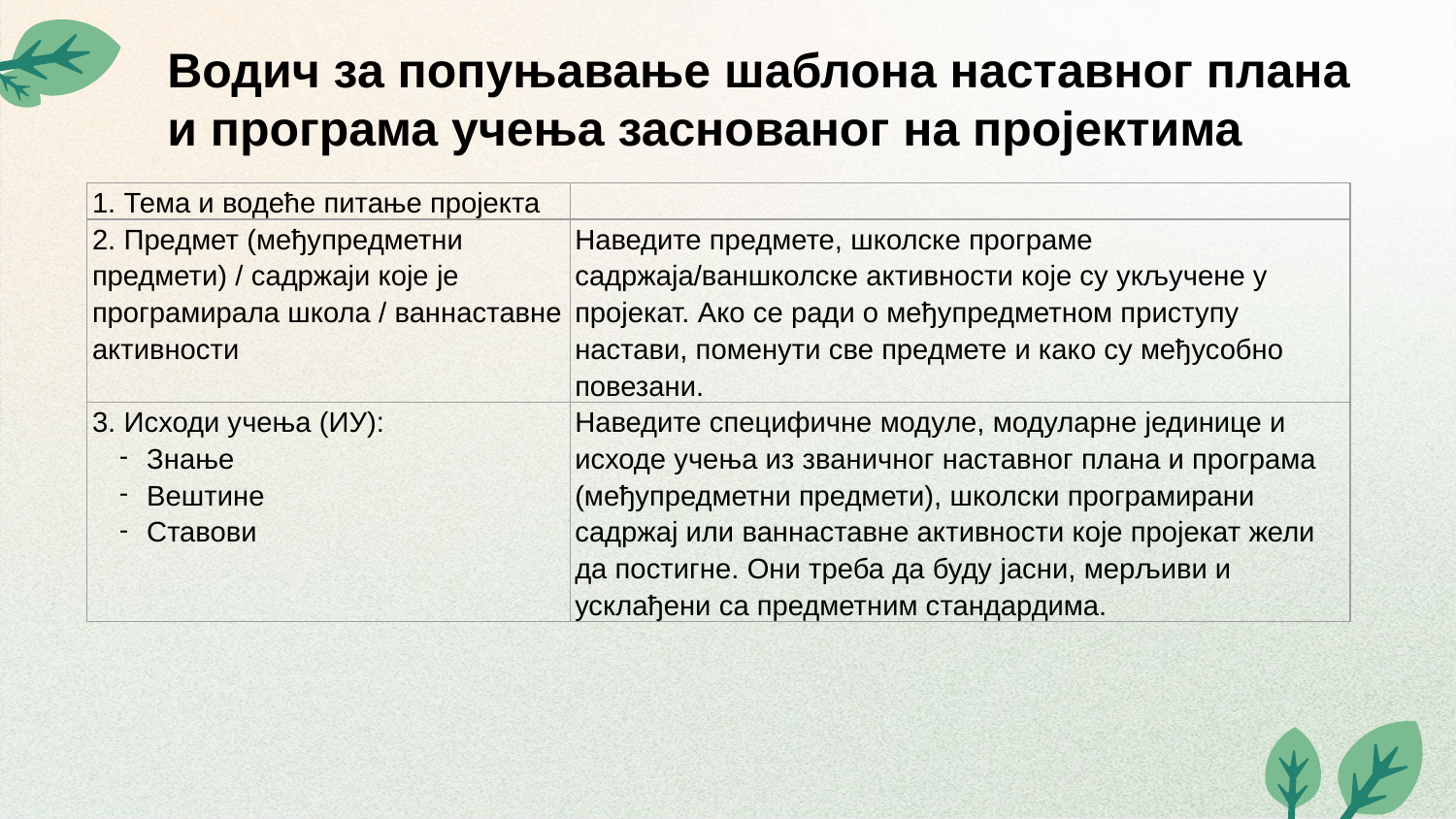

# Водич за попуњавање шаблона наставног плана и програма учења заснованог на пројектима
| 1. Тема и водеће питање пројекта |  |
| --- | --- |
| 2. Предмет (међупредметни предмети) / садржаји које је програмирала школа / ваннаставне активности | Наведите предмете, школске програме садржаја/ваншколске активности које су укључене у пројекат. Ако се ради о међупредметном приступу настави, поменути све предмете и како су међусобно повезани. |
| 3. Исходи учења (ИУ): Знање Вештине Ставови | Наведите специфичне модуле, модуларне јединице и исходе учења из званичног наставног плана и програма (међупредметни предмети), школски програмирани садржај или ваннаставне активности које пројекат жели да постигне. Они треба да буду јасни, мерљиви и усклађени са предметним стандардима. |